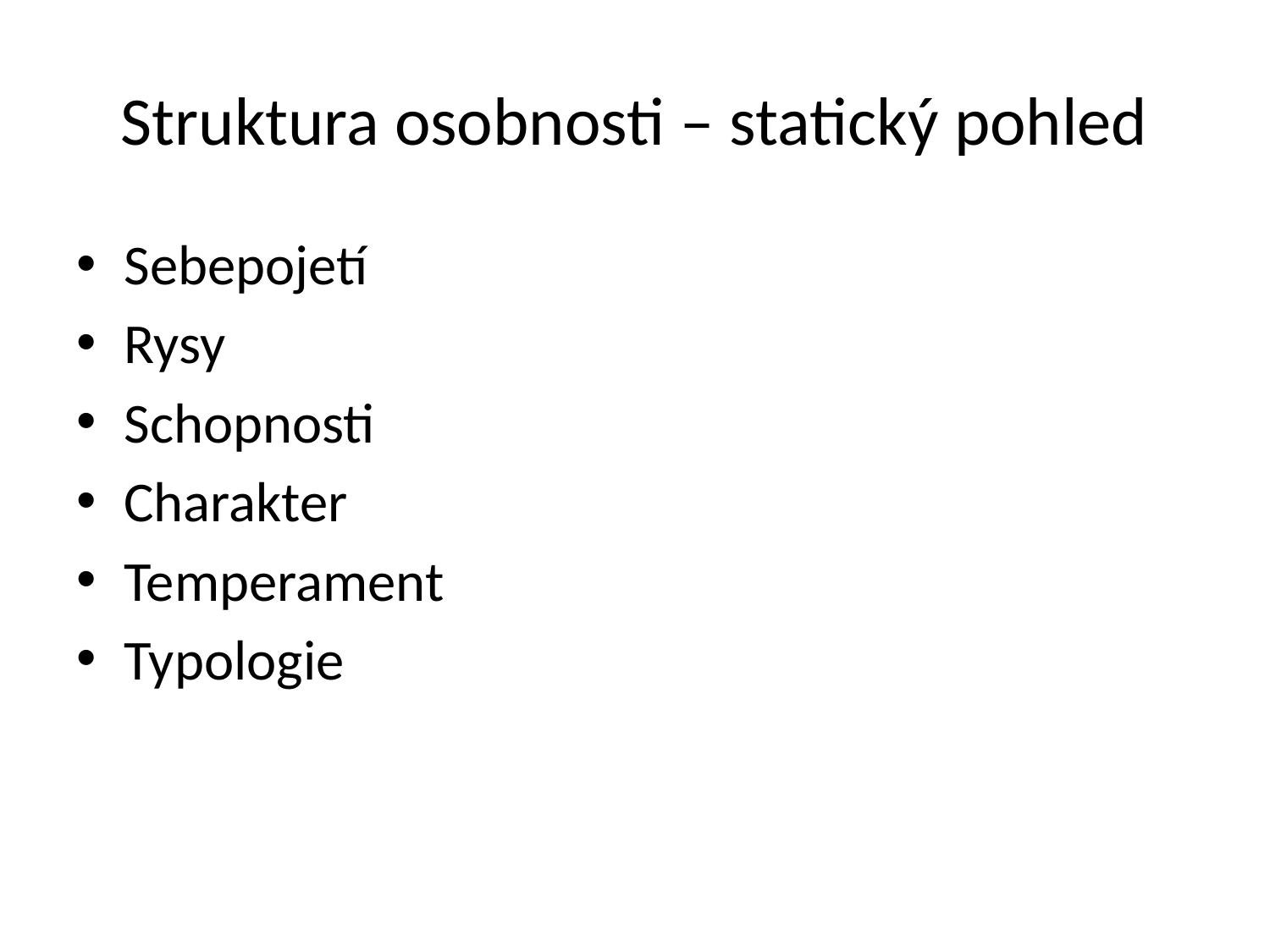

# Struktura osobnosti – statický pohled
Sebepojetí
Rysy
Schopnosti
Charakter
Temperament
Typologie